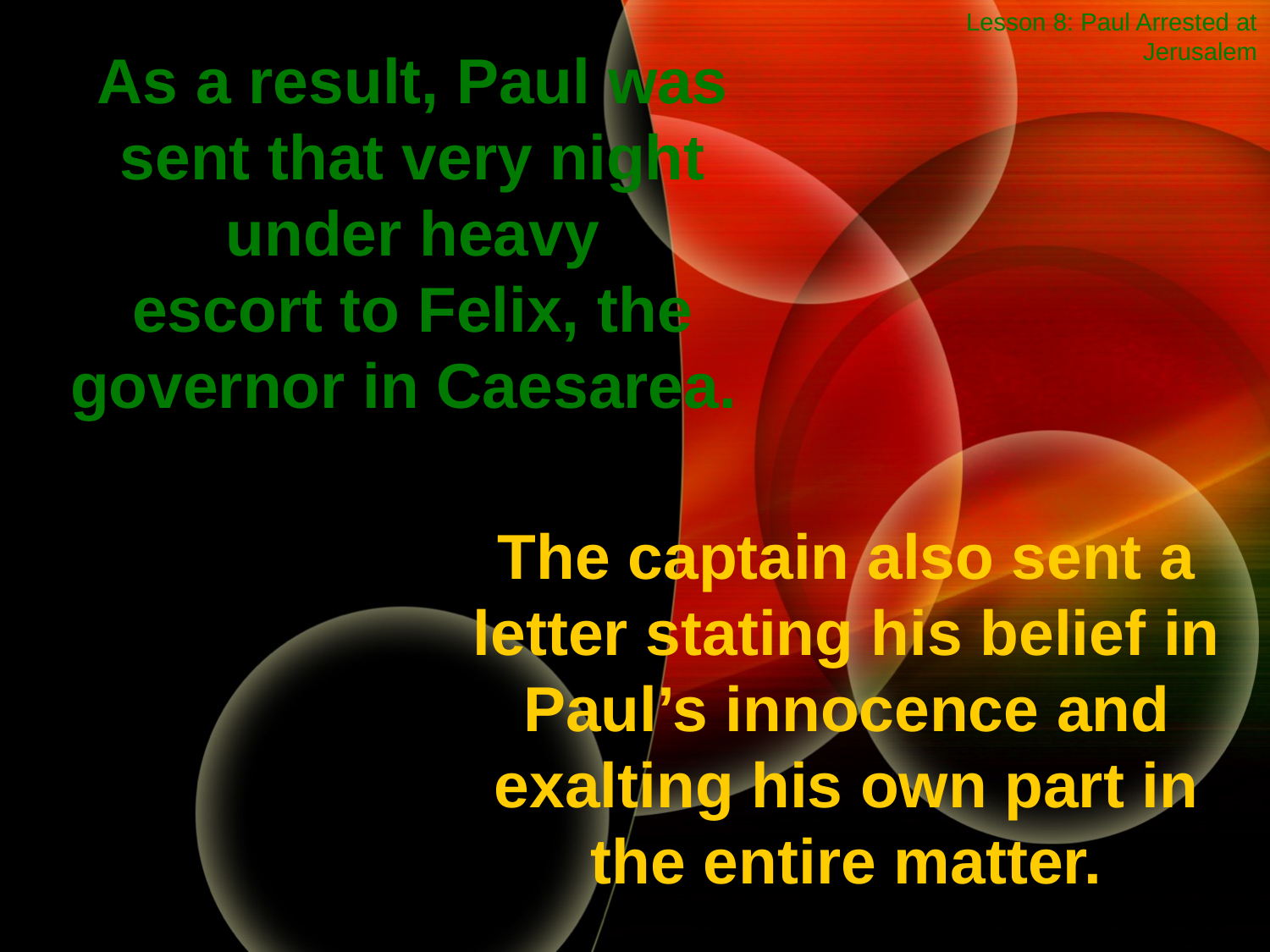

Lesson 8: Paul Arrested at Jerusalem
As a result, Paul was sent that very night under heavy
escort to Felix, the governor in Caesarea.
The captain also sent a letter stating his belief in Paul’s innocence and exalting his own part in the entire matter.